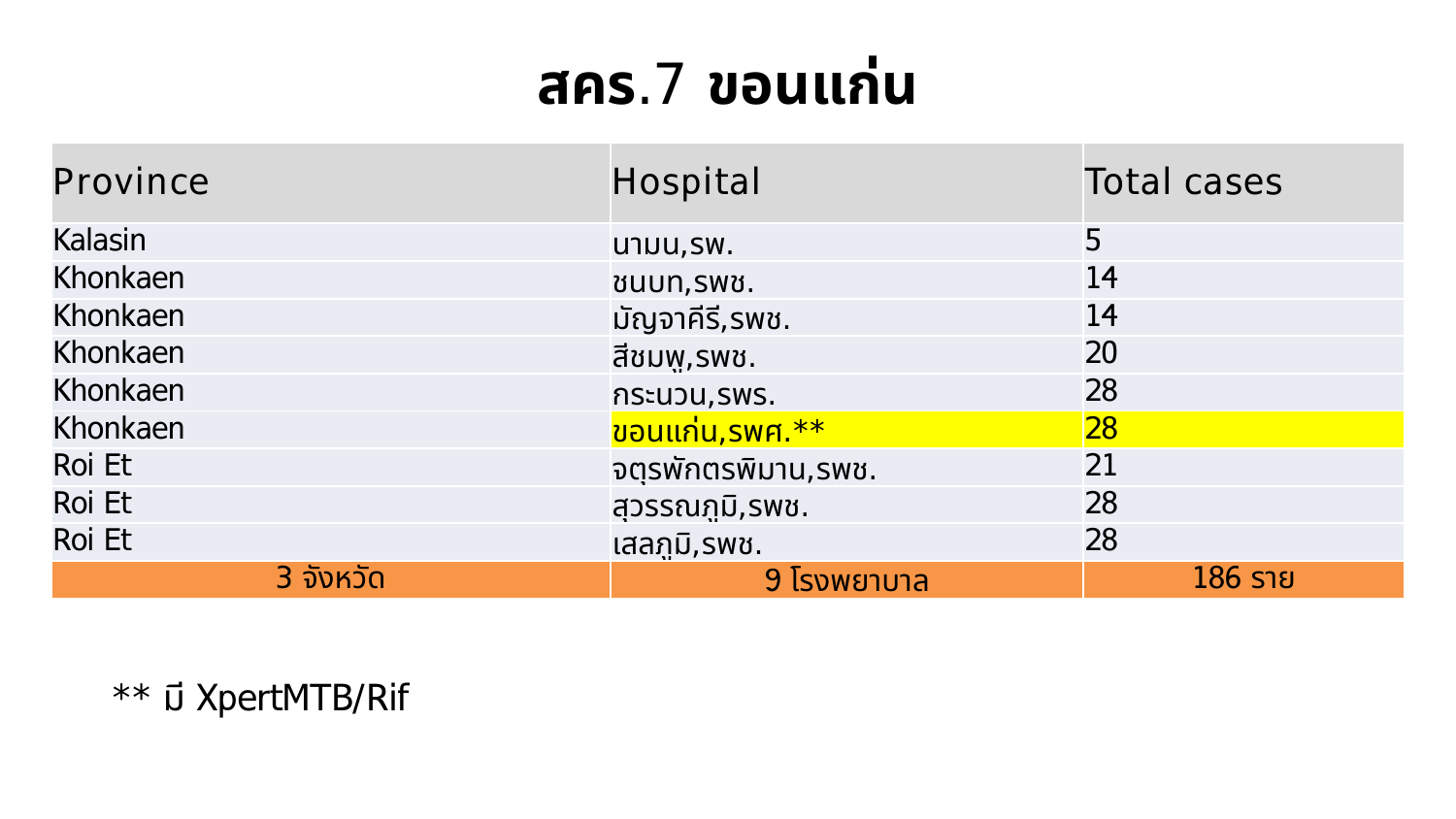

# สคร.7 ขอนแก่น
| Province | Hospital | Total cases |
| --- | --- | --- |
| Kalasin | นามน,รพ. | 5 |
| Khonkaen | ชนบท,รพช. | 14 |
| Khonkaen | มัญจาคีรี,รพช. | 14 |
| Khonkaen | สีชมพู,รพช. | 20 |
| Khonkaen | กระนวน,รพร. | 28 |
| Khonkaen | ขอนแก่น,รพศ.\*\* | 28 |
| Roi Et | จตุรพักตรพิมาน,รพช. | 21 |
| Roi Et | สุวรรณภูมิ,รพช. | 28 |
| Roi Et | เสลภูมิ,รพช. | 28 |
| 3 จังหวัด | 9 โรงพยาบาล | 186 ราย |
** มี XpertMTB/Rif